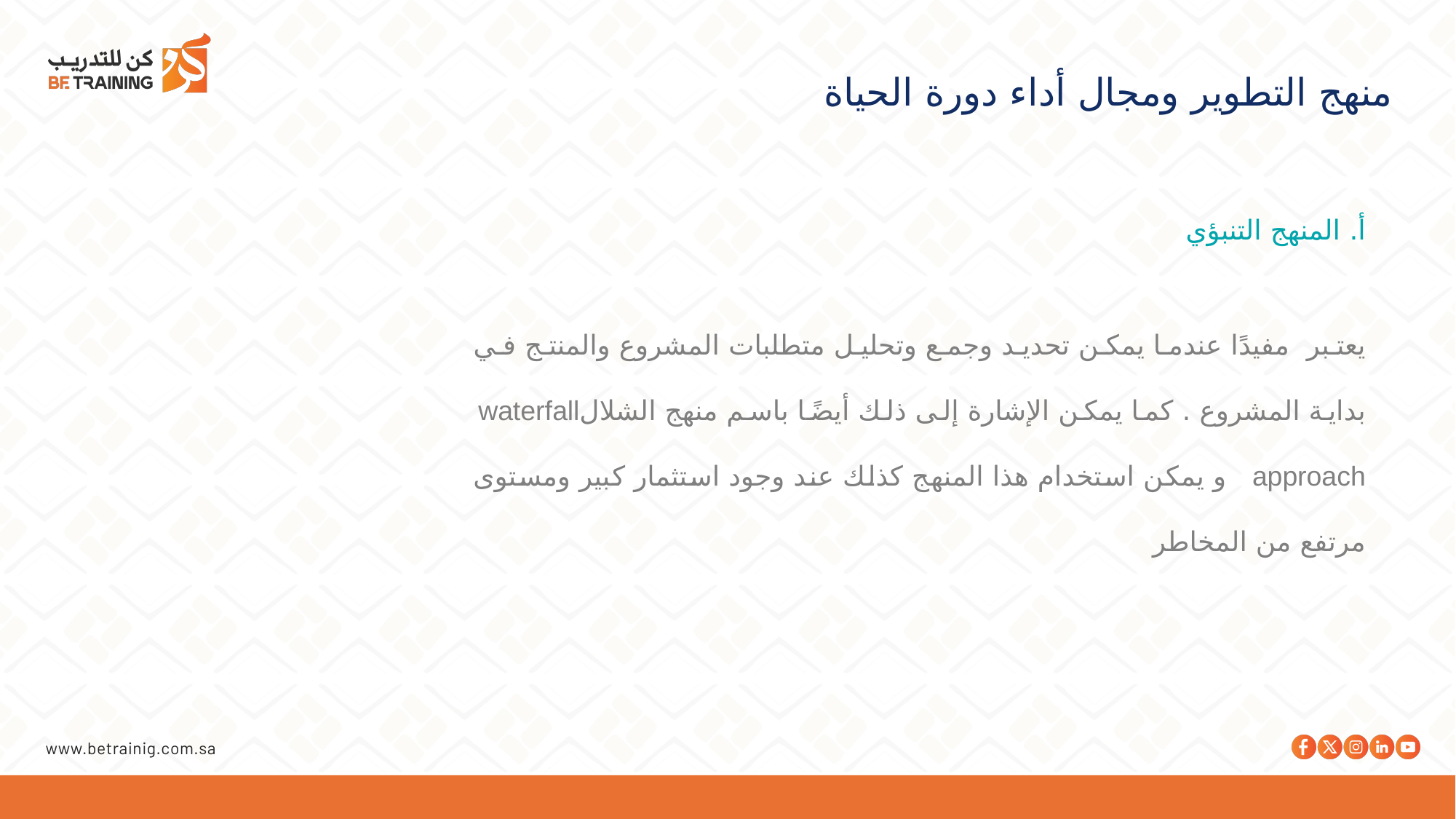

منهج التطوير ومجال أداء دورة الحياة
أ. المنهج التنبؤي

يعتبر  مفيدًا عندما يمكن تحديد وجمع وتحليل متطلبات المشروع والمنتج في بداية المشروع . كما يمكن الإشارة إلى ذلك أيضًا باسم منهج الشلالwaterfall approach   و يمكن استخدام هذا المنهج كذلك عند وجود استثمار كبير ومستوى مرتفع من المخاطر